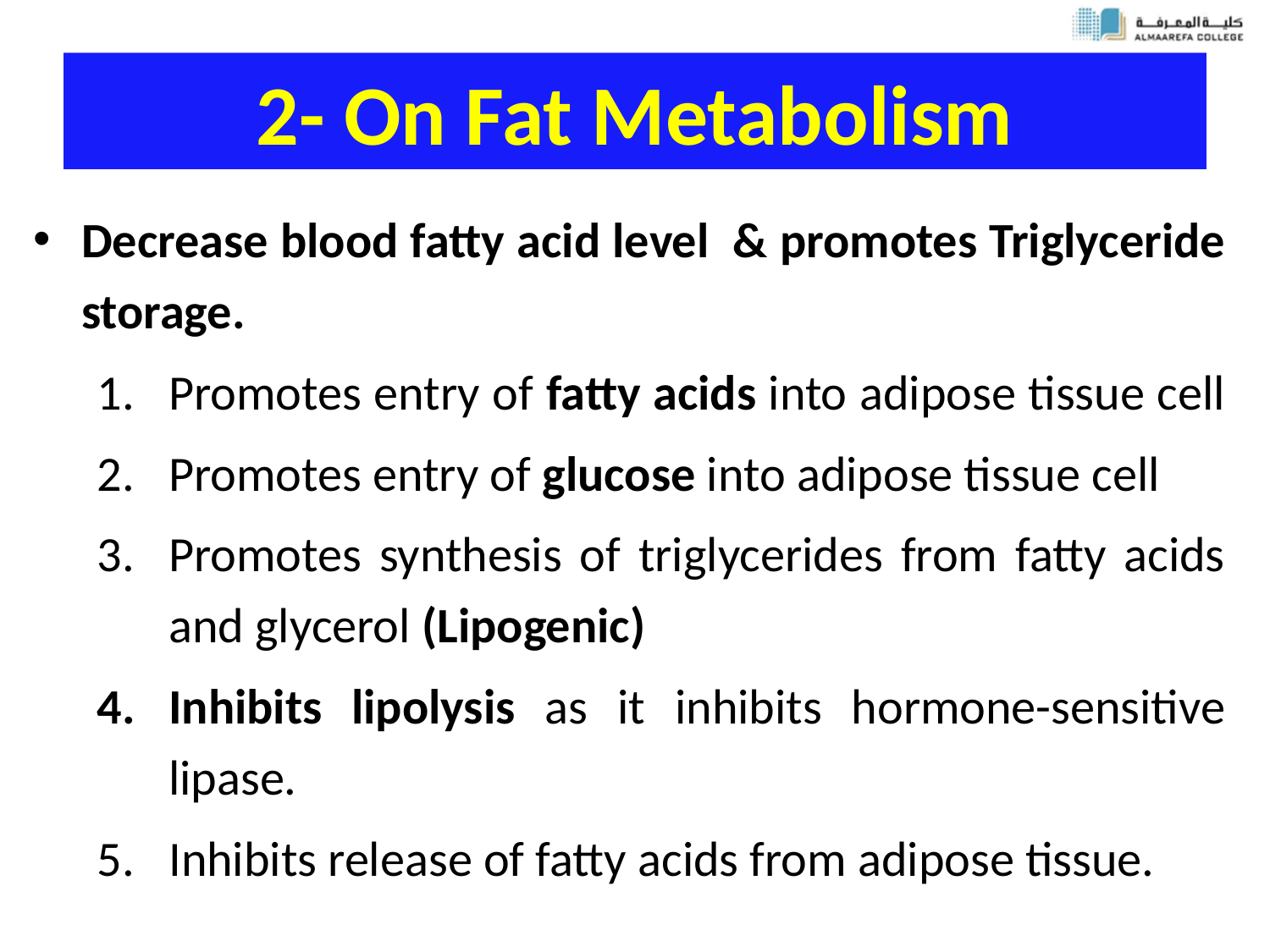

# 2- On Fat Metabolism
Decrease blood fatty acid level  & promotes Triglyceride storage.
Promotes entry of fatty acids into adipose tissue cell
Promotes entry of glucose into adipose tissue cell
Promotes synthesis of triglycerides from fatty acids and glycerol (Lipogenic)
Inhibits lipolysis as it inhibits hormone-sensitive lipase.
Inhibits release of fatty acids from adipose tissue.